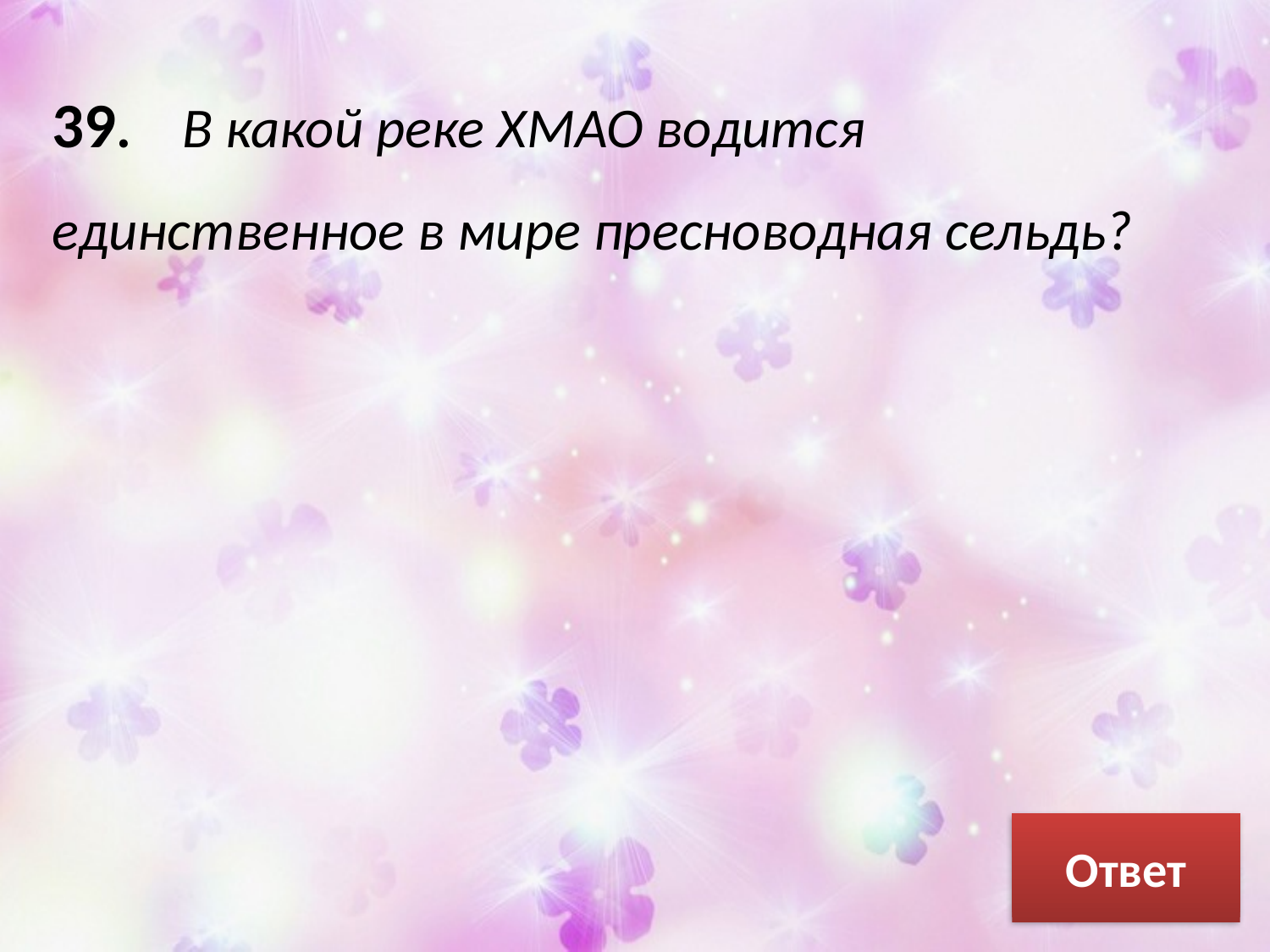

39.    В какой реке ХМАО водится единственное в мире пресноводная сельдь?
Ответ